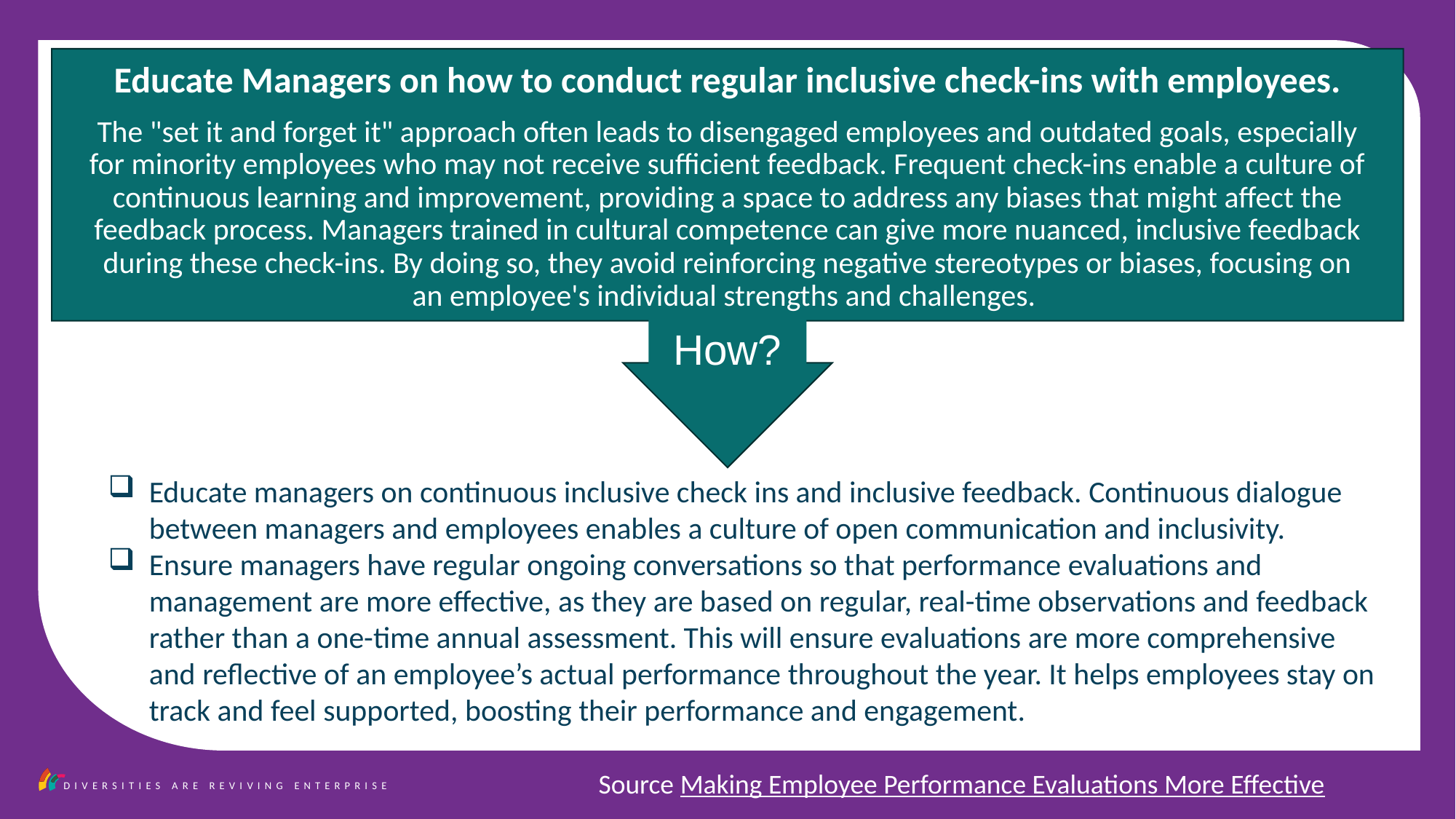

Educate Managers on how to conduct regular inclusive check-ins with employees.
The "set it and forget it" approach often leads to disengaged employees and outdated goals, especially for minority employees who may not receive sufficient feedback. Frequent check-ins enable a culture of continuous learning and improvement, providing a space to address any biases that might affect the feedback process. Managers trained in cultural competence can give more nuanced, inclusive feedback during these check-ins. By doing so, they avoid reinforcing negative stereotypes or biases, focusing on an employee's individual strengths and challenges.
Encourage cohesiveness, coaching and on-the-job development.
How?
Educate managers on continuous inclusive check ins and inclusive feedback. Continuous dialogue between managers and employees enables a culture of open communication and inclusivity.
Ensure managers have regular ongoing conversations so that performance evaluations and management are more effective, as they are based on regular, real-time observations and feedback rather than a one-time annual assessment. This will ensure evaluations are more comprehensive and reflective of an employee’s actual performance throughout the year. It helps employees stay on track and feel supported, boosting their performance and engagement.
Source Making Employee Performance Evaluations More Effective